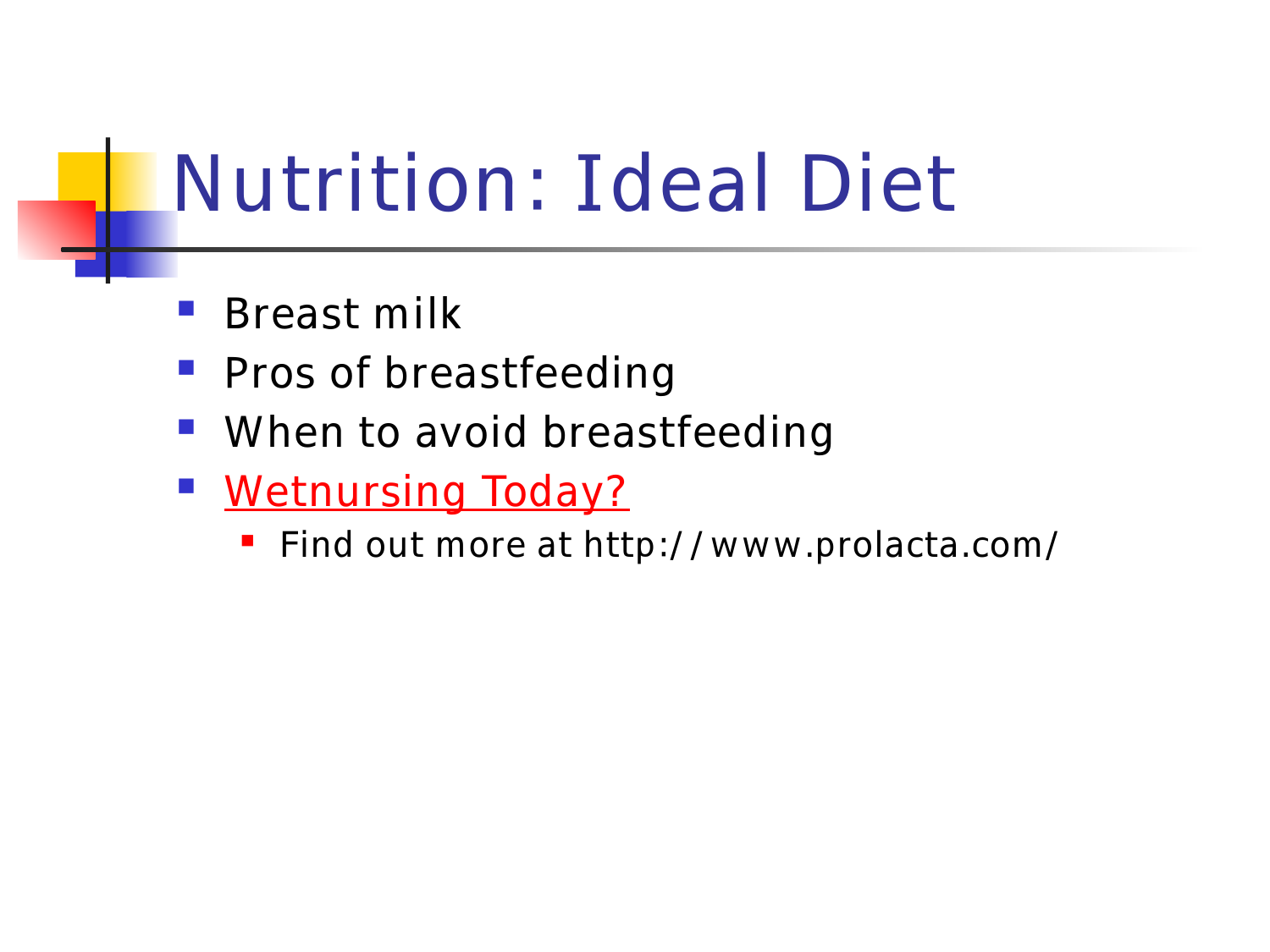

# Nutrition: Ideal Diet
Breast milk
Pros of breastfeeding
When to avoid breastfeeding
Wetnursing Today?
Find out more at http://www.prolacta.com/